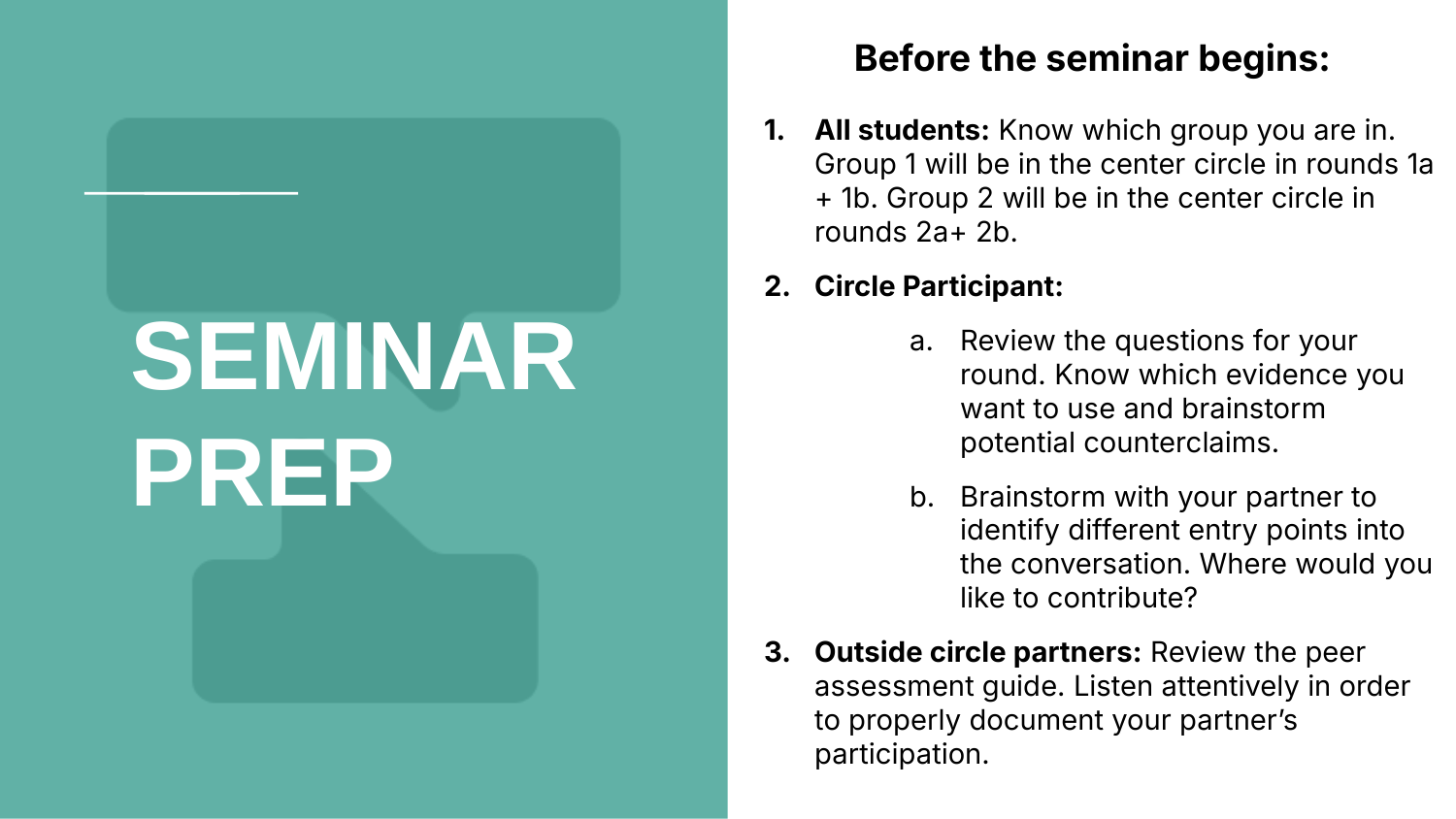

Before the seminar begins:

All students: Know which group you are in. Group 1 will be in the center circle in rounds 1a + 1b. Group 2 will be in the center circle in rounds 2a+ 2b.
Circle Participant:
Review the questions for your round. Know which evidence you want to use and brainstorm potential counterclaims.
Brainstorm with your partner to identify different entry points into the conversation. Where would you like to contribute?
Outside circle partners: Review the peer assessment guide. Listen attentively in order to properly document your partner’s participation.
# SEMINAR PREP